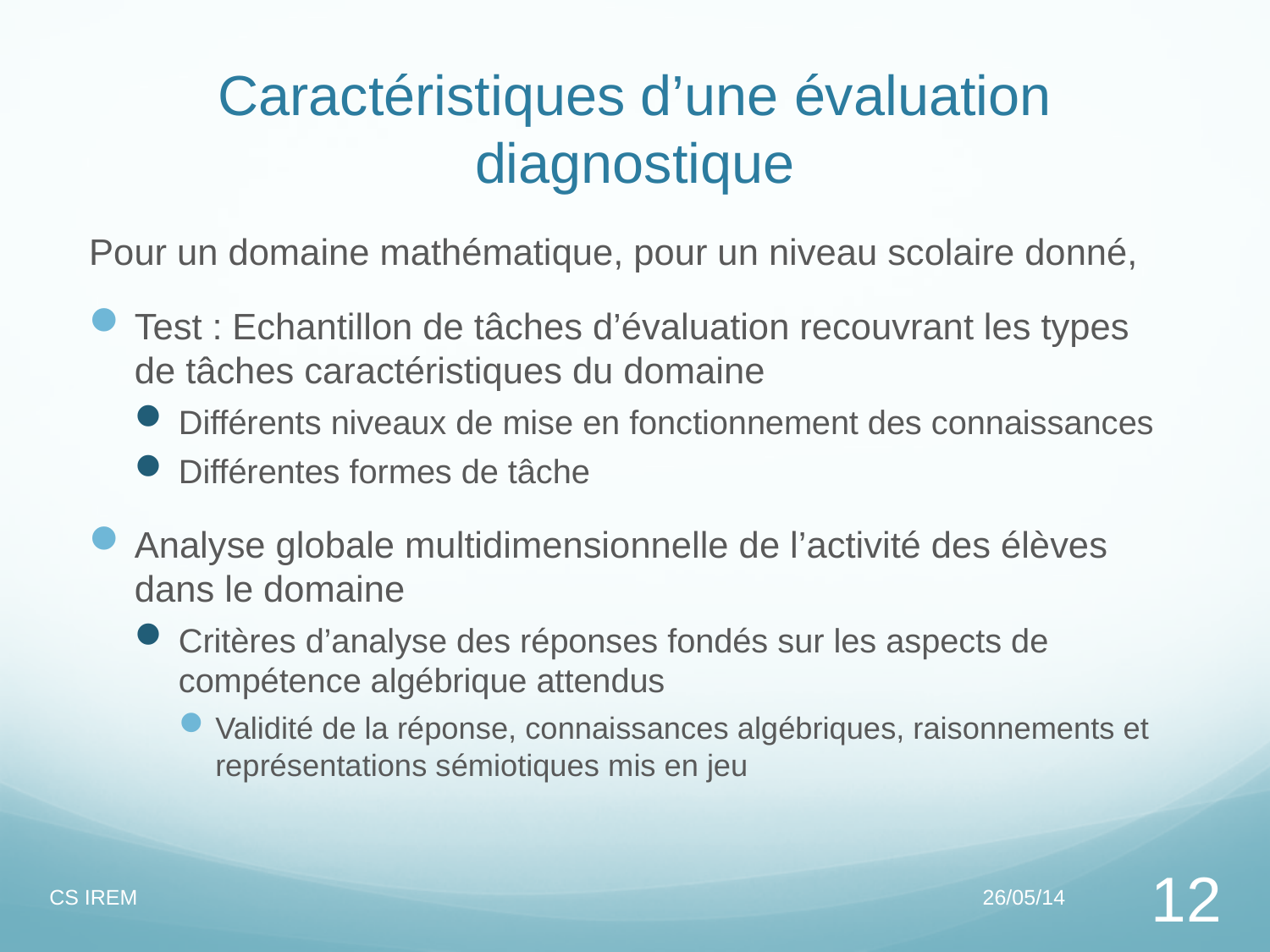

# Caractéristiques d’une évaluation diagnostique
Pour un domaine mathématique, pour un niveau scolaire donné,
Test : Echantillon de tâches d’évaluation recouvrant les types de tâches caractéristiques du domaine
Différents niveaux de mise en fonctionnement des connaissances
Différentes formes de tâche
Analyse globale multidimensionnelle de l’activité des élèves dans le domaine
Critères d’analyse des réponses fondés sur les aspects de compétence algébrique attendus
Validité de la réponse, connaissances algébriques, raisonnements et représentations sémiotiques mis en jeu

CS IREM
26/05/14
12